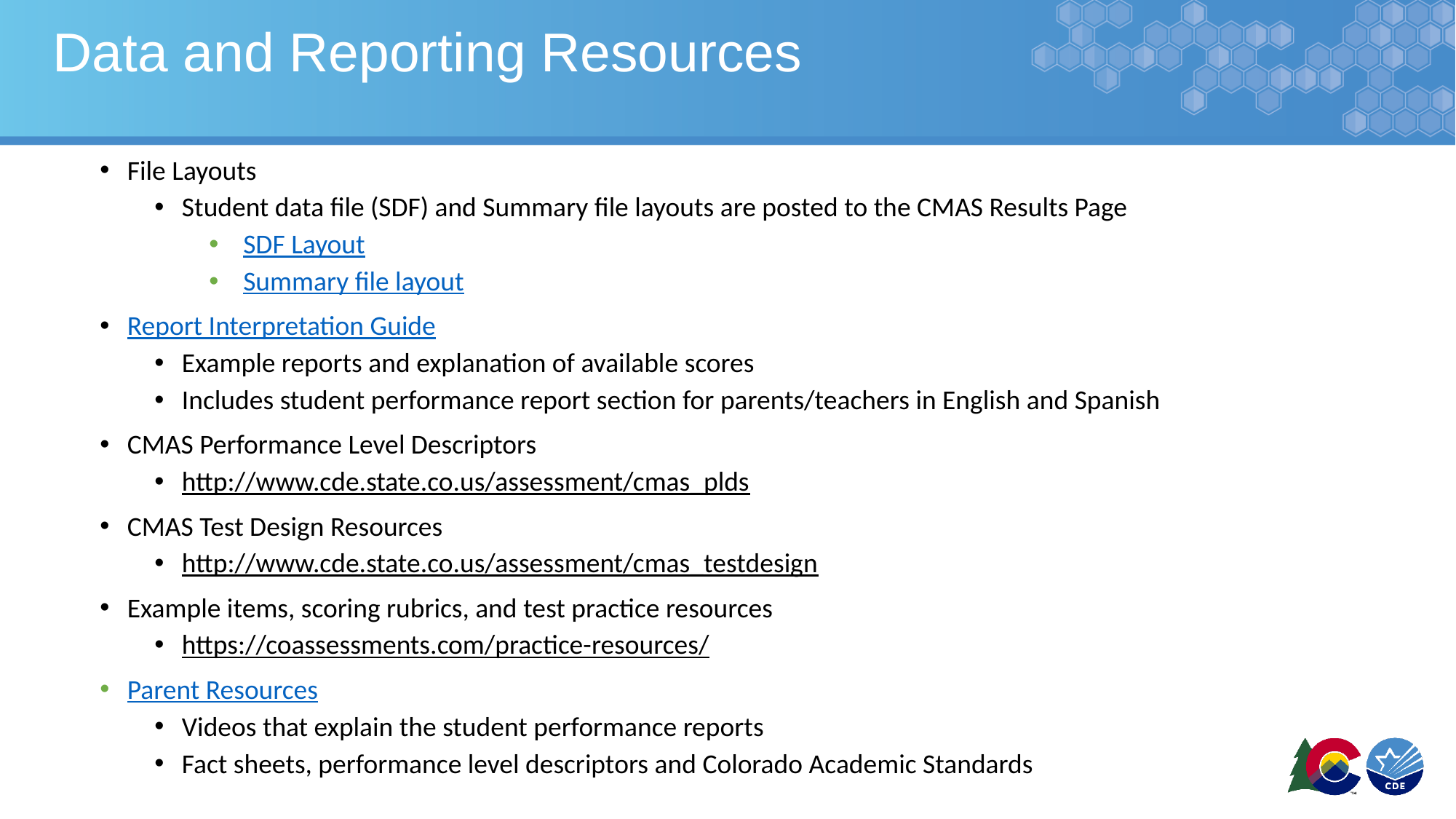

# Data and Reporting Resources
File Layouts
Student data file (SDF) and Summary file layouts are posted to the CMAS Results Page
SDF Layout
Summary file layout
Report Interpretation Guide
Example reports and explanation of available scores
Includes student performance report section for parents/teachers in English and Spanish
CMAS Performance Level Descriptors
http://www.cde.state.co.us/assessment/cmas_plds
CMAS Test Design Resources
http://www.cde.state.co.us/assessment/cmas_testdesign
Example items, scoring rubrics, and test practice resources
https://coassessments.com/practice-resources/
Parent Resources
Videos that explain the student performance reports
Fact sheets, performance level descriptors and Colorado Academic Standards